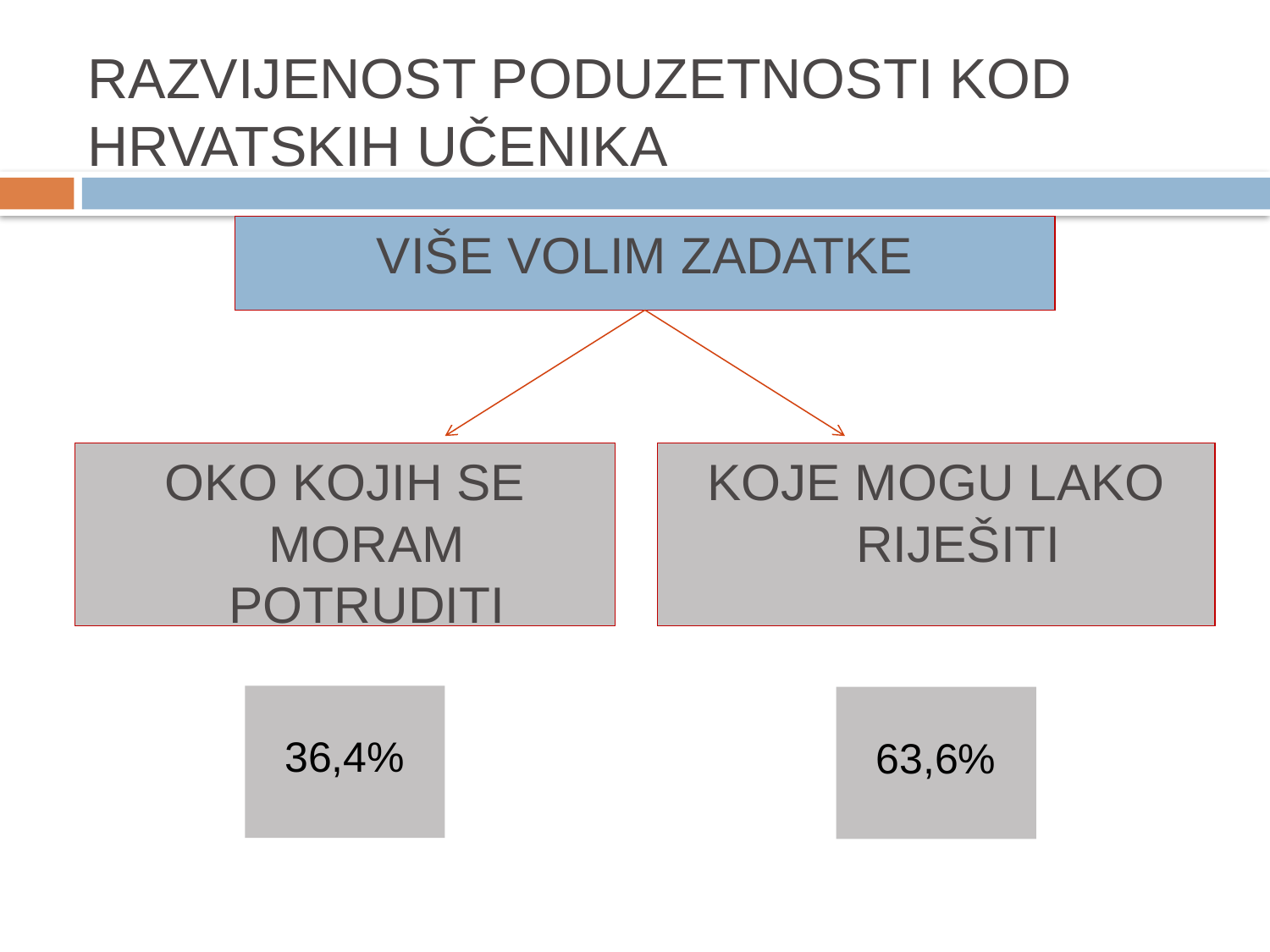

RAZVIJENOST PODUZETNOSTI KOD HRVATSKIH UČENIKA
VIŠE VOLIM ZADATKE
OKO KOJIH SE MORAM POTRUDITI
KOJE MOGU LAKO RIJEŠITI

36,4%

63,6%